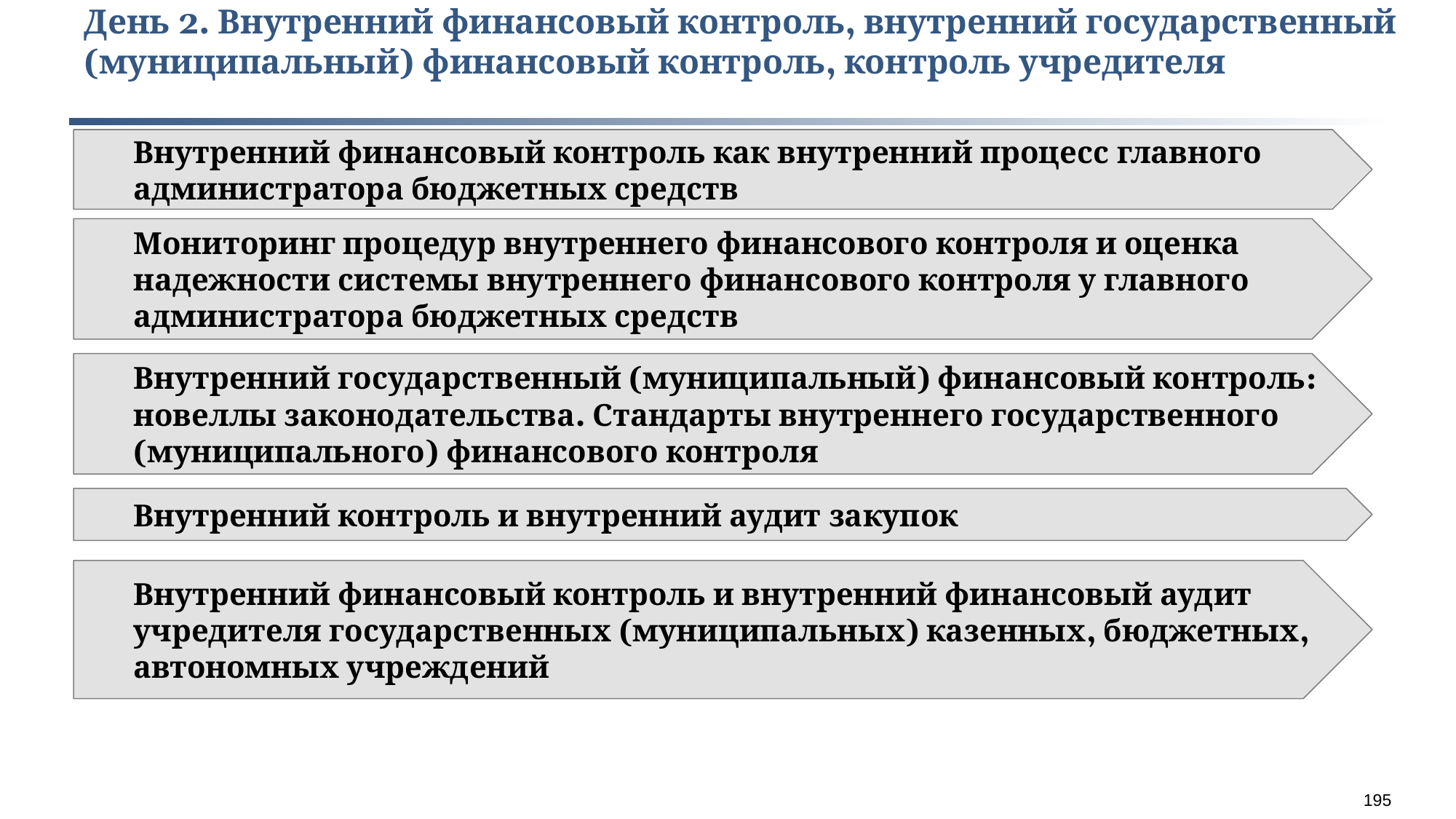

День 2. Внутренний финансовый контроль, внутренний государственный (муниципальный) финансовый контроль, контроль учредителя
Внутренний финансовый контроль как внутренний процесс главного администратора бюджетных средств
Мониторинг процедур внутреннего финансового контроля и оценка надежности системы внутреннего финансового контроля у главного администратора бюджетных средств
Внутренний государственный (муниципальный) финансовый контроль: новеллы законодательства. Стандарты внутреннего государственного (муниципального) финансового контроля
Внутренний контроль и внутренний аудит закупок
Внутренний финансовый контроль и внутренний финансовый аудит учредителя государственных (муниципальных) казенных, бюджетных, автономных учреждений